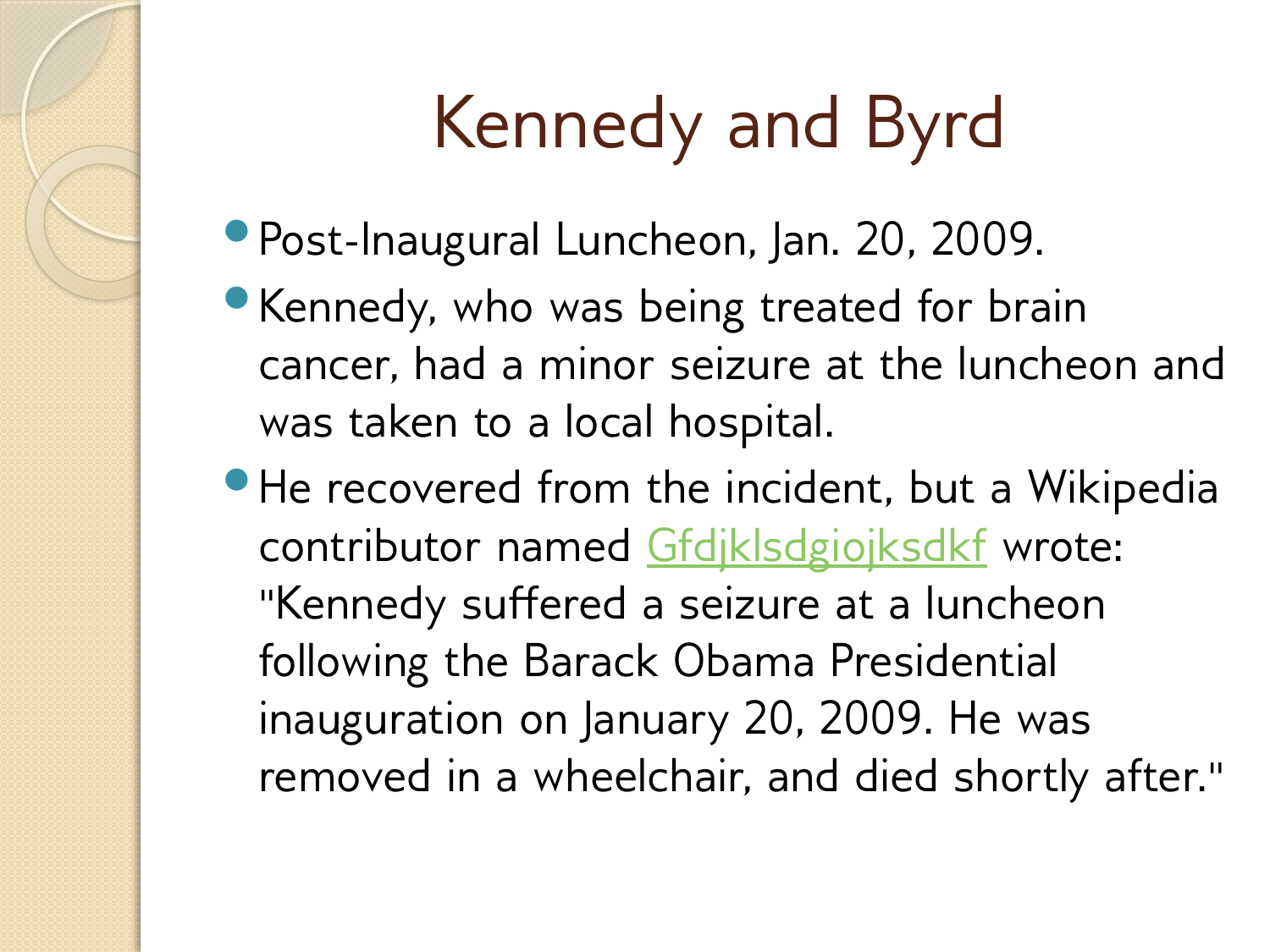

# Kennedy and Byrd
Post-Inaugural Luncheon, Jan. 20, 2009.
Kennedy, who was being treated for brain cancer, had a minor seizure at the luncheon and was taken to a local hospital.
He recovered from the incident, but a Wikipedia contributor named Gfdjklsdgiojksdkf wrote: "Kennedy suffered a seizure at a luncheon following the Barack Obama Presidential inauguration on January 20, 2009. He was removed in a wheelchair, and died shortly after."